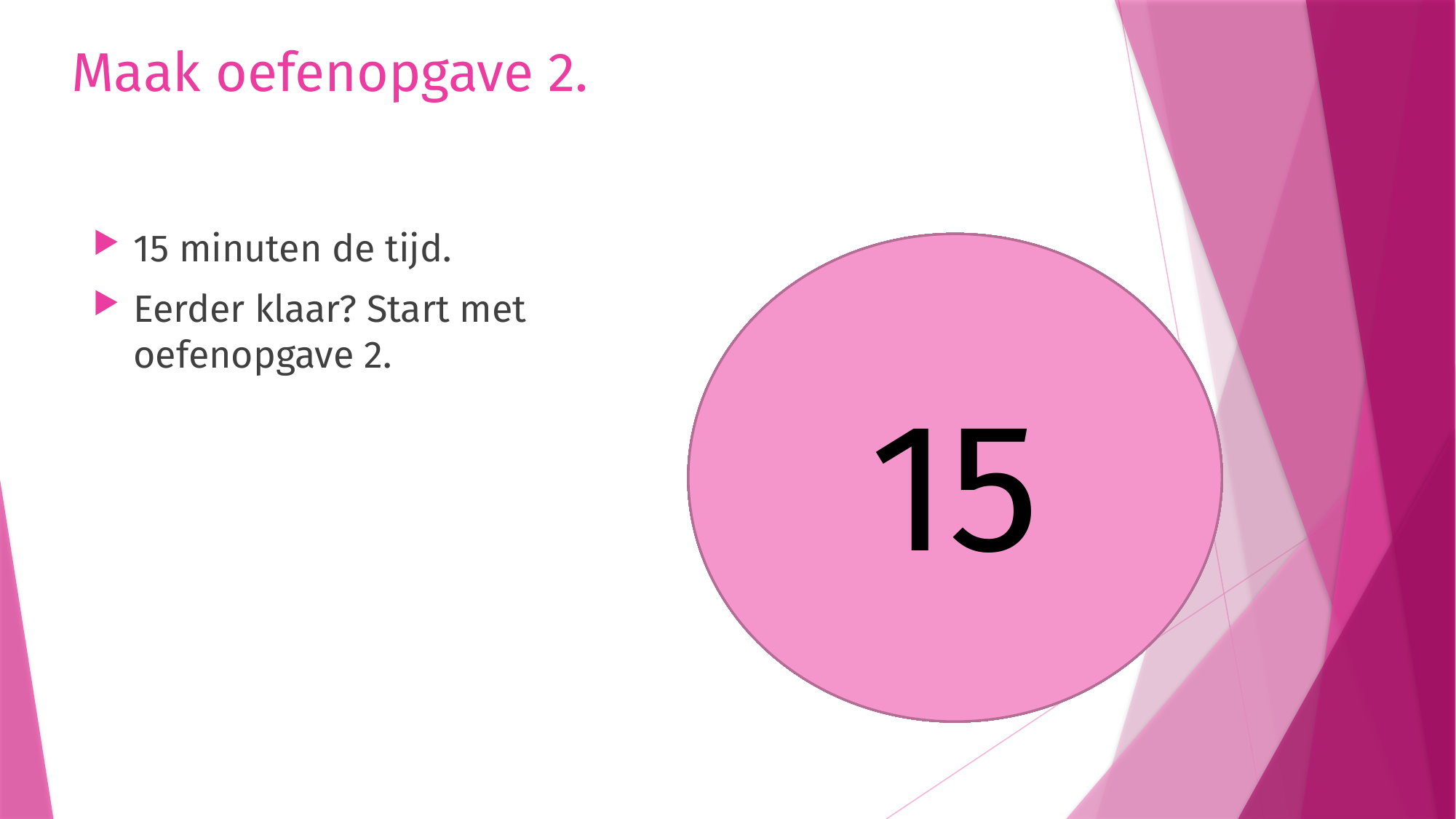

# Maak oefenopgave 2.
15 minuten de tijd.
Eerder klaar? Start met oefenopgave 2.
15
14
10
11
12
13
8
9
5
6
7
4
3
1
2